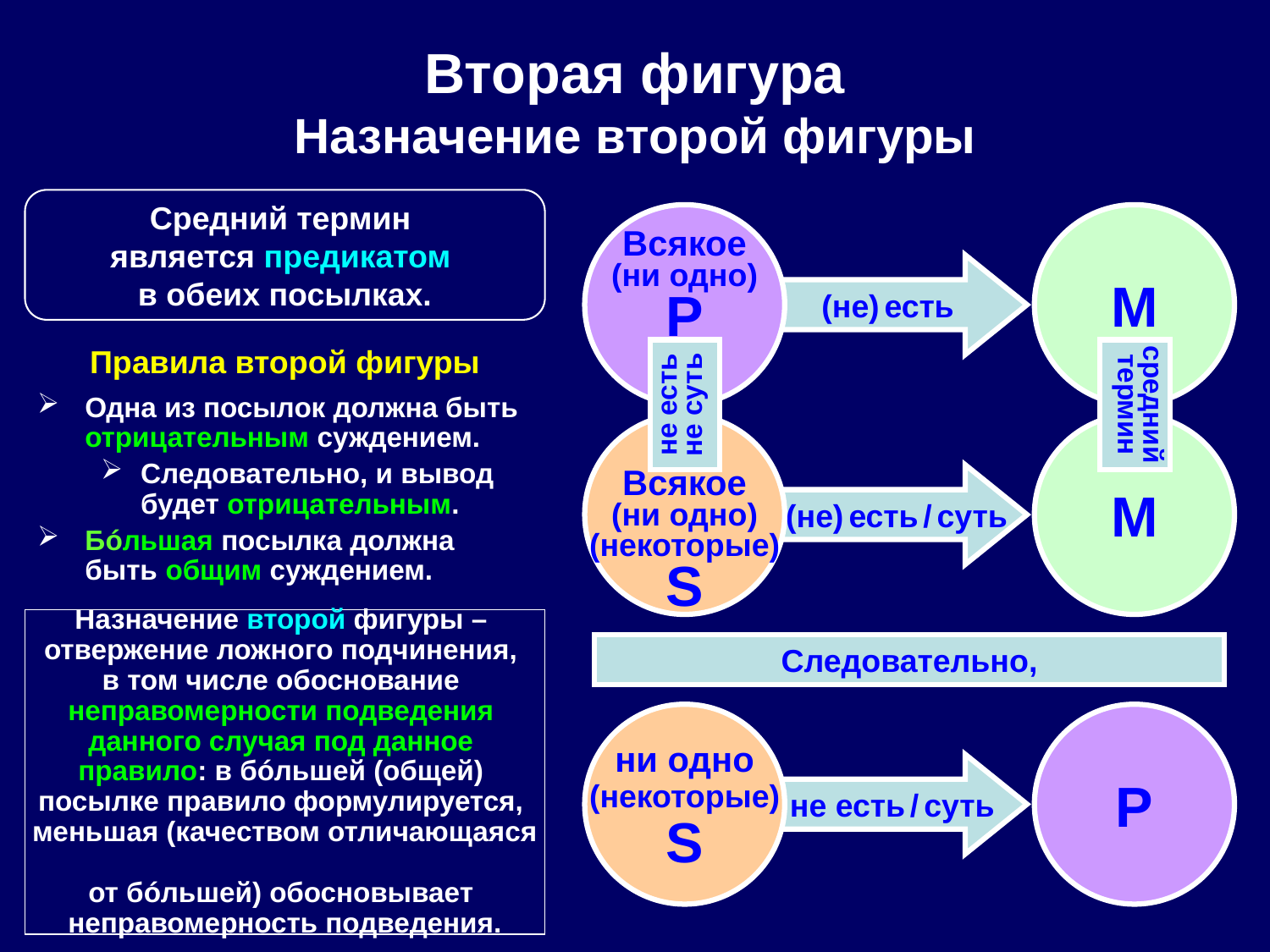

# Вторая фигура Назначение второй фигуры
Средний термин
является предикатом
в обеих посылках.
Всякое
(ни одно)
P
M
(не) есть
Правила второй фигуры
Одна из посылок должна быть отрицательным суждением.
Следовательно, и вывод будет отрицательным.
Бóльшая посылка должна быть общим суждением.
не есть
не суть
средний
термин
Всякое
(ни одно)
(некоторые)
S
M
  (не) есть / суть
Назначение второй фигуры –
отвержение ложного подчинения,
в том числе обоснование
неправомерности подведения
данного случая под данное
правило: в бóльшей (общей)
посылке правило формулируется,
меньшая (качеством отличающаяся
от бóльшей) обосновывает
неправомерность подведения.
Следовательно,
ни одно
(некоторые)
S
P
 не есть / суть